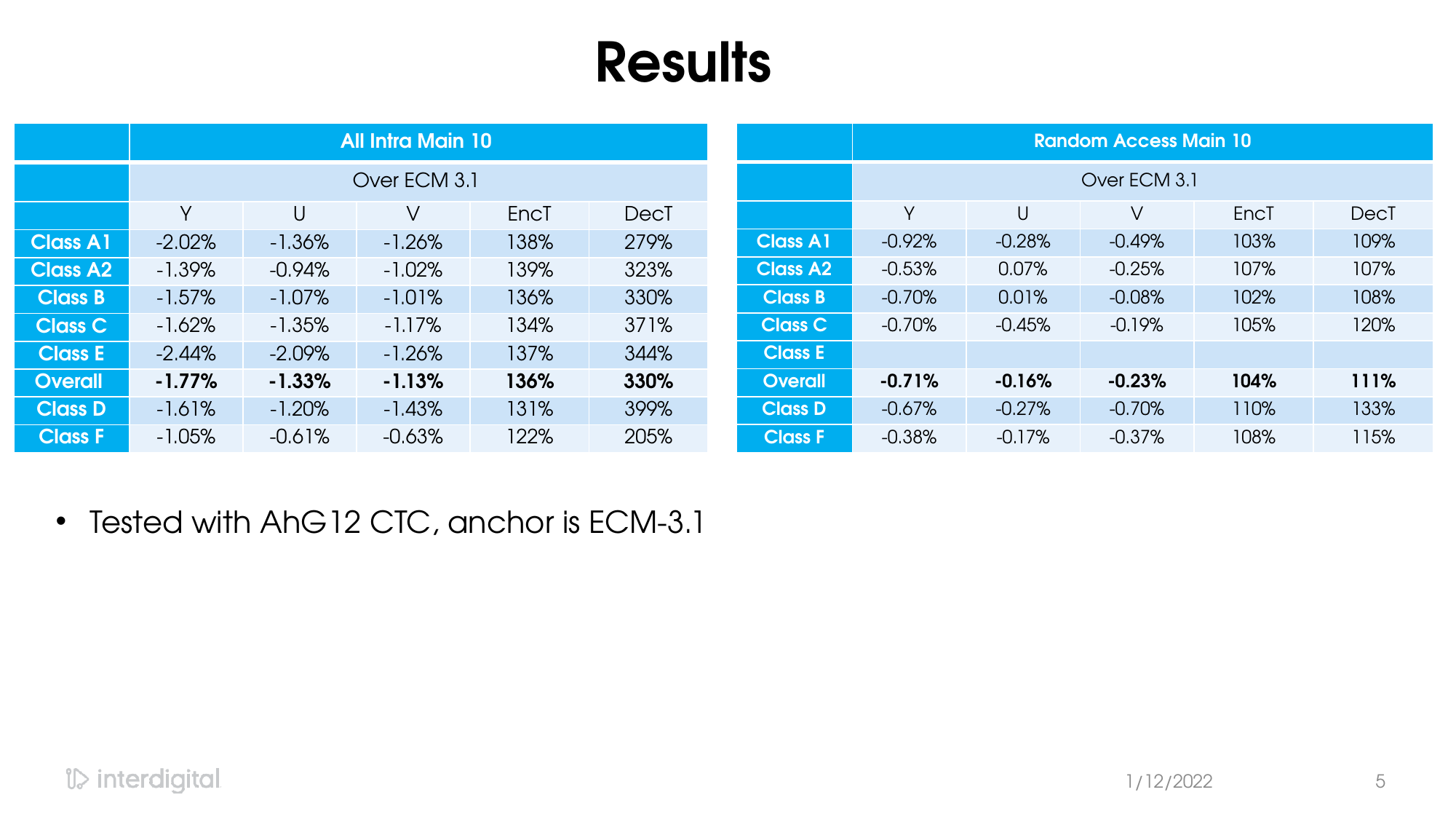

# Results
|  | All Intra Main 10 |  |  |  |  |
| --- | --- | --- | --- | --- | --- |
|  | Over ECM 3.1 |  |  |  |  |
|  | Y | U | V | EncT | DecT |
| Class A1 | -2.02% | -1.36% | -1.26% | 138% | 279% |
| Class A2 | -1.39% | -0.94% | -1.02% | 139% | 323% |
| Class B | -1.57% | -1.07% | -1.01% | 136% | 330% |
| Class C | -1.62% | -1.35% | -1.17% | 134% | 371% |
| Class E | -2.44% | -2.09% | -1.26% | 137% | 344% |
| Overall | -1.77% | -1.33% | -1.13% | 136% | 330% |
| Class D | -1.61% | -1.20% | -1.43% | 131% | 399% |
| Class F | -1.05% | -0.61% | -0.63% | 122% | 205% |
|  | Random Access Main 10 |  |  |  |  |
| --- | --- | --- | --- | --- | --- |
|  | Over ECM 3.1 |  |  |  |  |
|  | Y | U | V | EncT | DecT |
| Class A1 | -0.92% | -0.28% | -0.49% | 103% | 109% |
| Class A2 | -0.53% | 0.07% | -0.25% | 107% | 107% |
| Class B | -0.70% | 0.01% | -0.08% | 102% | 108% |
| Class C | -0.70% | -0.45% | -0.19% | 105% | 120% |
| Class E |  |  |  |  |  |
| Overall | -0.71% | -0.16% | -0.23% | 104% | 111% |
| Class D | -0.67% | -0.27% | -0.70% | 110% | 133% |
| Class F | -0.38% | -0.17% | -0.37% | 108% | 115% |

Tested with AhG12 CTC, anchor is ECM-3.1
1/12/2022
5